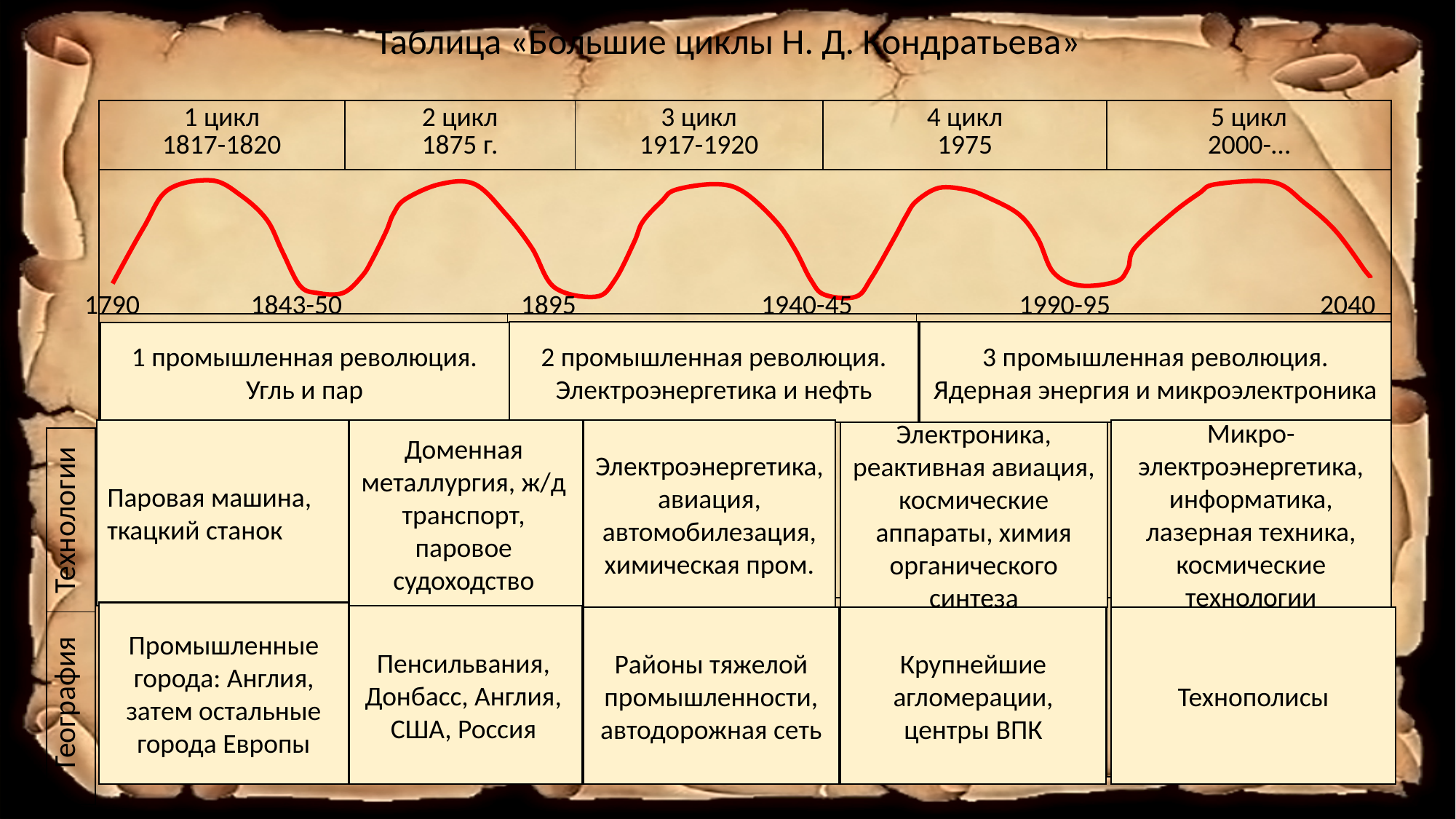

# Таблица «Большие циклы Н. Д. Кондратьева»
| 1 цикл 1817-1820 | 2 цикл 1875 г. |  | 3 цикл 1917-1920 |  | 4 цикл 1975 |  |  | 5 цикл 2000-… |
| --- | --- | --- | --- | --- | --- | --- | --- | --- |
|  |  |  |  |  |  |  |  |  |
|  |  |  |  |  |  |  |  |  |
|  |  |  |  |  |  |  |  |  |
|  |  |  |  |  |  |  |  |  |

1790                  1843-50                             1895                              1940-45                           1990-95                                  2040

3 промышленная революция.
Ядерная энергия и микроэлектроника

2 промышленная революция.
Электроэнергетика и нефть

1 промышленная революция.
Угль и пар

Паровая машина,
ткацкий станок

Доменная металлургия, ж/д транспорт, паровое судоходство

Электроэнергетика,авиация, автомобилезация, химическая пром.

Микро-электроэнергетика, информатика, лазерная техника, космические технологии

Электроника, реактивная авиация, космические аппараты, химия органического синтеза

| География |
| --- |
| Технологии |
| --- |

Промышленные города: Англия, затем остальные города Европы

Пенсильвания, Донбасс, Англия, США, Россия

Районы тяжелой промышленности, автодорожная сеть

Крупнейшие агломерации, центры ВПК

Технополисы